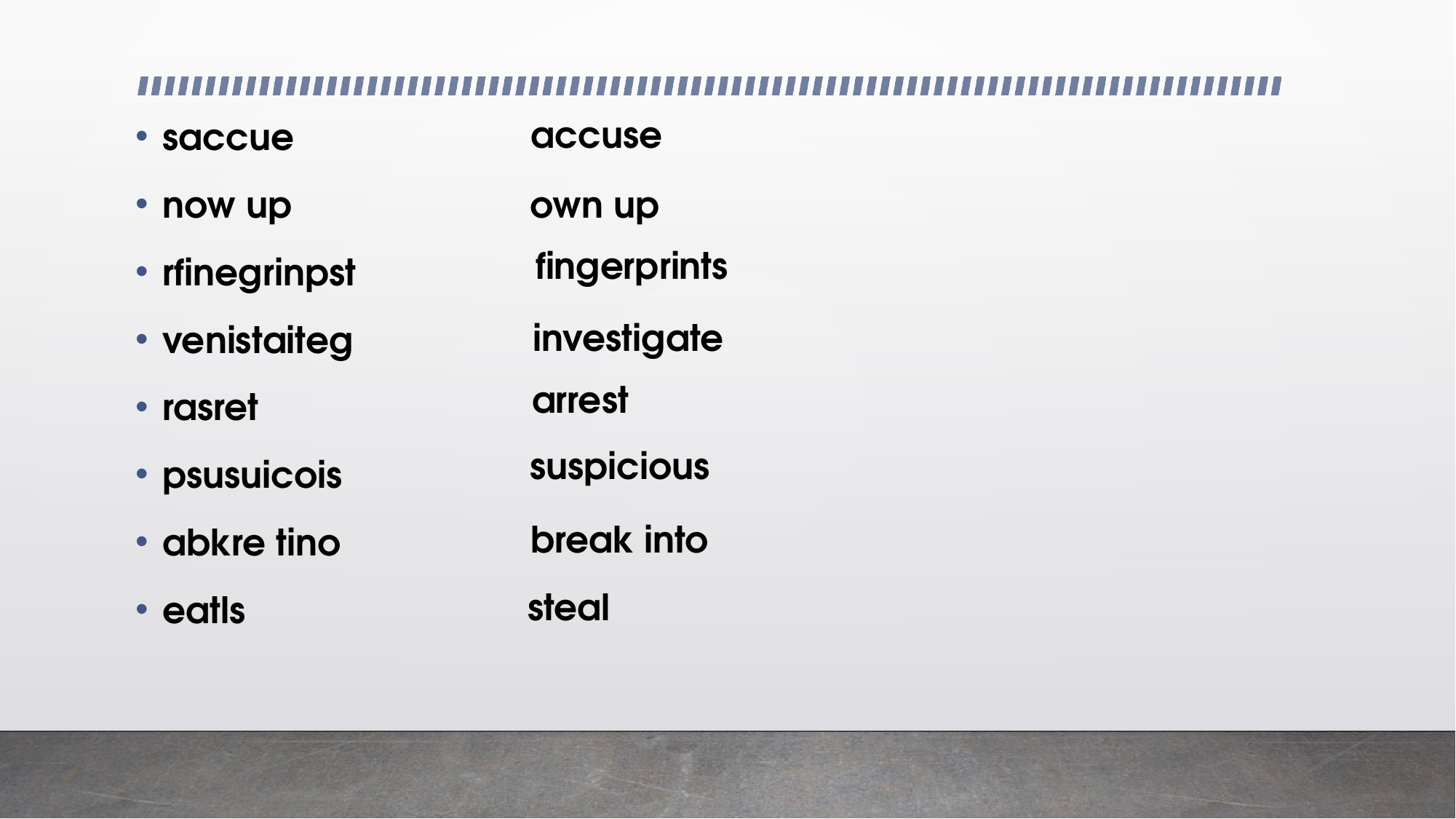

#
saccue
now up
rfinegrinpst
venistaiteg
rasret
psusuicois
abkre tino
eatls

accuse

own up

fingerprints

investigate

arrest

suspicious

break into

steal